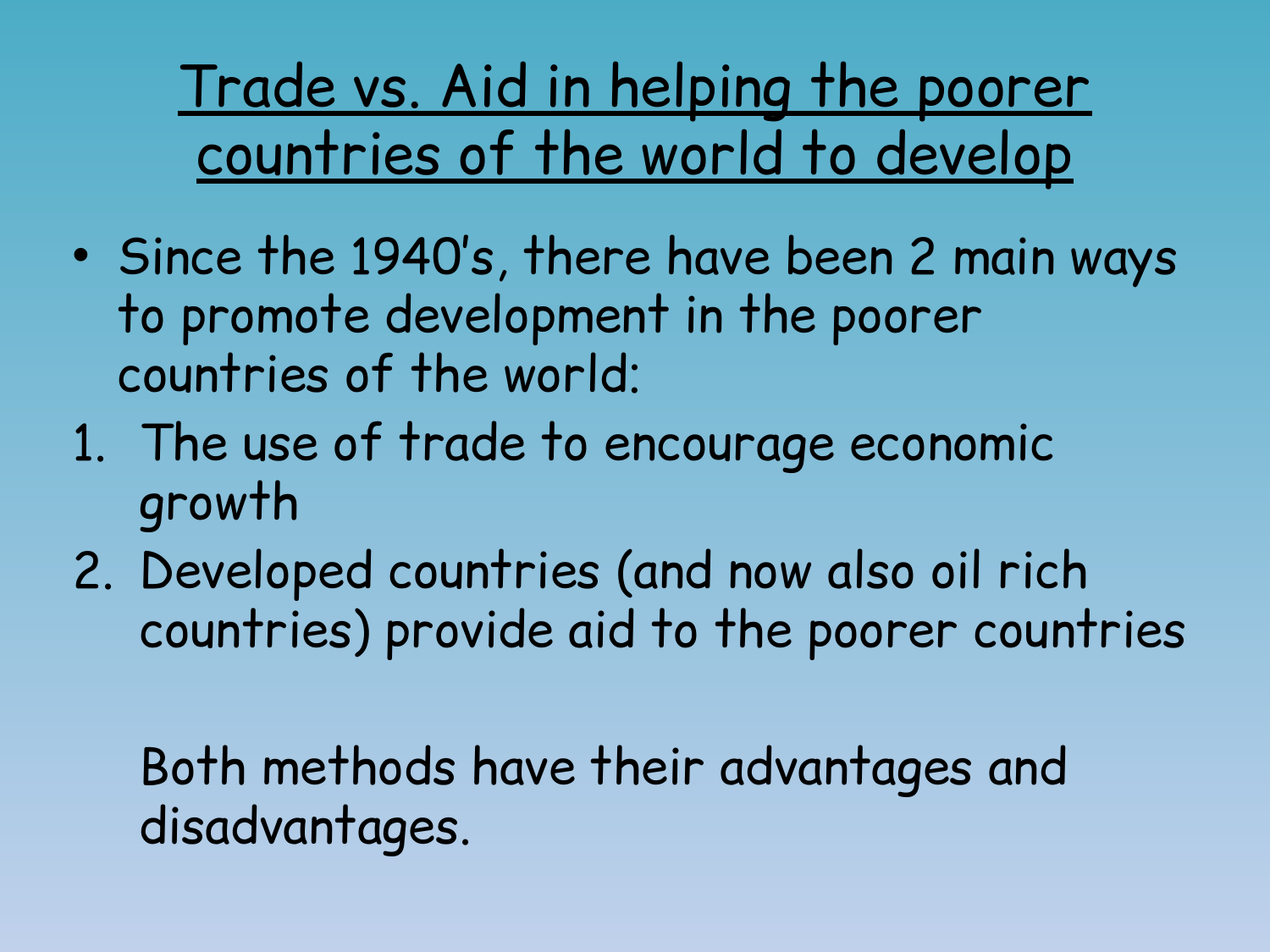

# Trade vs. Aid in helping the poorer countries of the world to develop
Since the 1940’s, there have been 2 main ways to promote development in the poorer countries of the world:
The use of trade to encourage economic growth
Developed countries (and now also oil rich countries) provide aid to the poorer countries

	Both methods have their advantages and disadvantages.